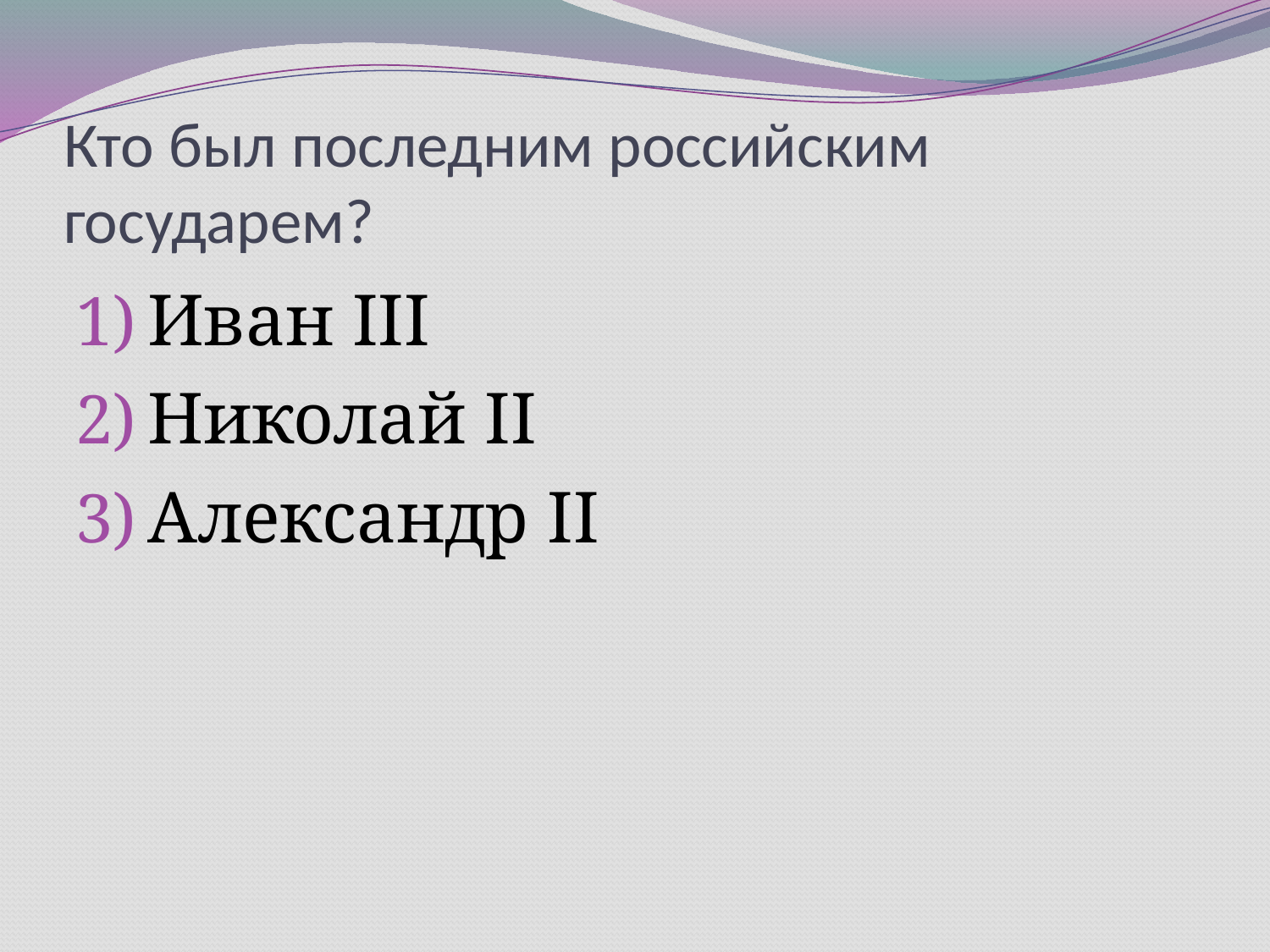

# Кто был последним российским государем?
Иван III
Николай II
Александр II